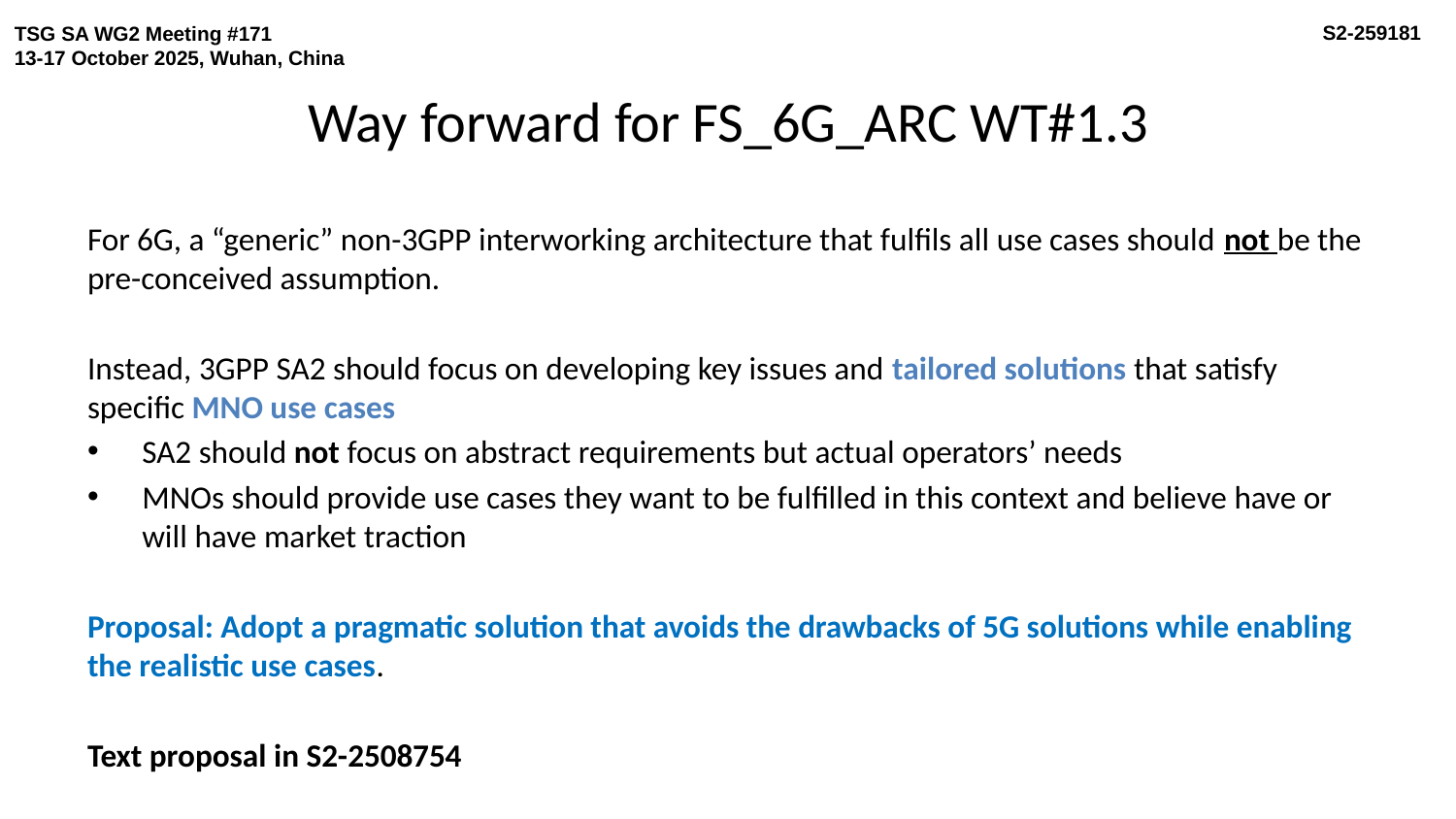

S2-259181
TSG SA WG2 Meeting #171
13-17 October 2025, Wuhan, China
# Way forward for FS_6G_ARC WT#1.3
For 6G, a “generic” non-3GPP interworking architecture that fulfils all use cases should not be the pre-conceived assumption.

Instead, 3GPP SA2 should focus on developing key issues and tailored solutions that satisfy specific MNO use cases
SA2 should not focus on abstract requirements but actual operators’ needs
MNOs should provide use cases they want to be fulfilled in this context and believe have or will have market traction

Proposal: Adopt a pragmatic solution that avoids the drawbacks of 5G solutions while enabling the realistic use cases.

Text proposal in S2-2508754